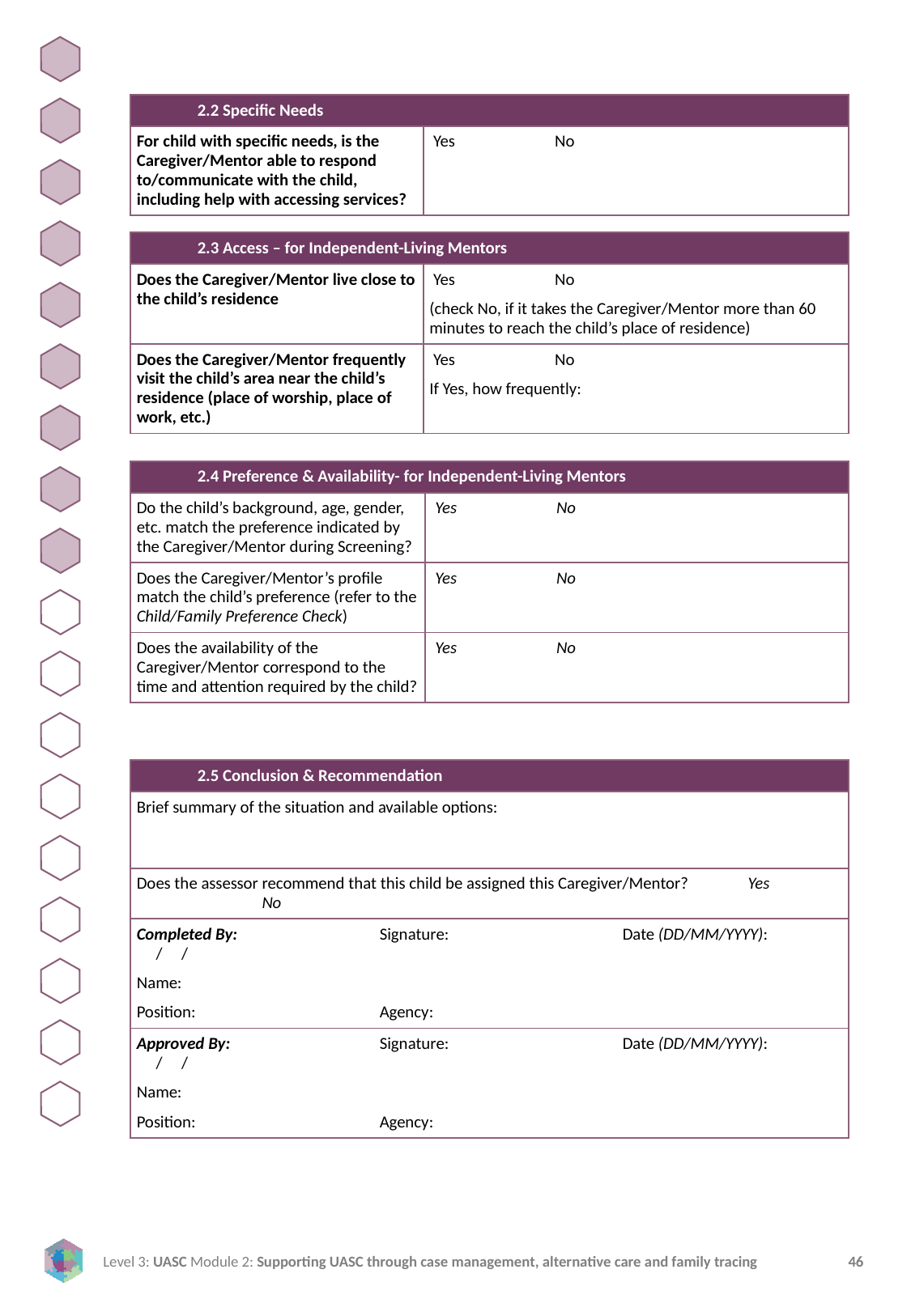

| 2.2 Specific Needs |  |
| --- | --- |
| For child with specific needs, is the Caregiver/Mentor able to respond to/communicate with the child, including help with accessing services? | Yes No |

| 2.3 Access – for Independent-Living Mentors |  |
| --- | --- |
| Does the Caregiver/Mentor live close to the child’s residence | Yes No (check No, if it takes the Caregiver/Mentor more than 60 minutes to reach the child’s place of residence) |
| Does the Caregiver/Mentor frequently visit the child’s area near the child’s residence (place of worship, place of work, etc.) | Yes No If Yes, how frequently: |

| 2.4 Preference & Availability- for Independent-Living Mentors |  |
| --- | --- |
| Do the child’s background, age, gender, etc. match the preference indicated by the Caregiver/Mentor during Screening? | Yes No |
| Does the Caregiver/Mentor’s profile match the child’s preference (refer to the Child/Family Preference Check) | Yes No |
| Does the availability of the Caregiver/Mentor correspond to the time and attention required by the child? | Yes No |

| 2.5 Conclusion & Recommendation |
| --- |
| Brief summary of the situation and available options: |
| Does the assessor recommend that this child be assigned this Caregiver/Mentor? Yes No |
| Completed By: Signature:       Date (DD/MM/YYYY):      /     /      Name:       Position:       Agency: |
| Approved By: Signature:       Date (DD/MM/YYYY):      /     /      Name:       Position:       Agency: |